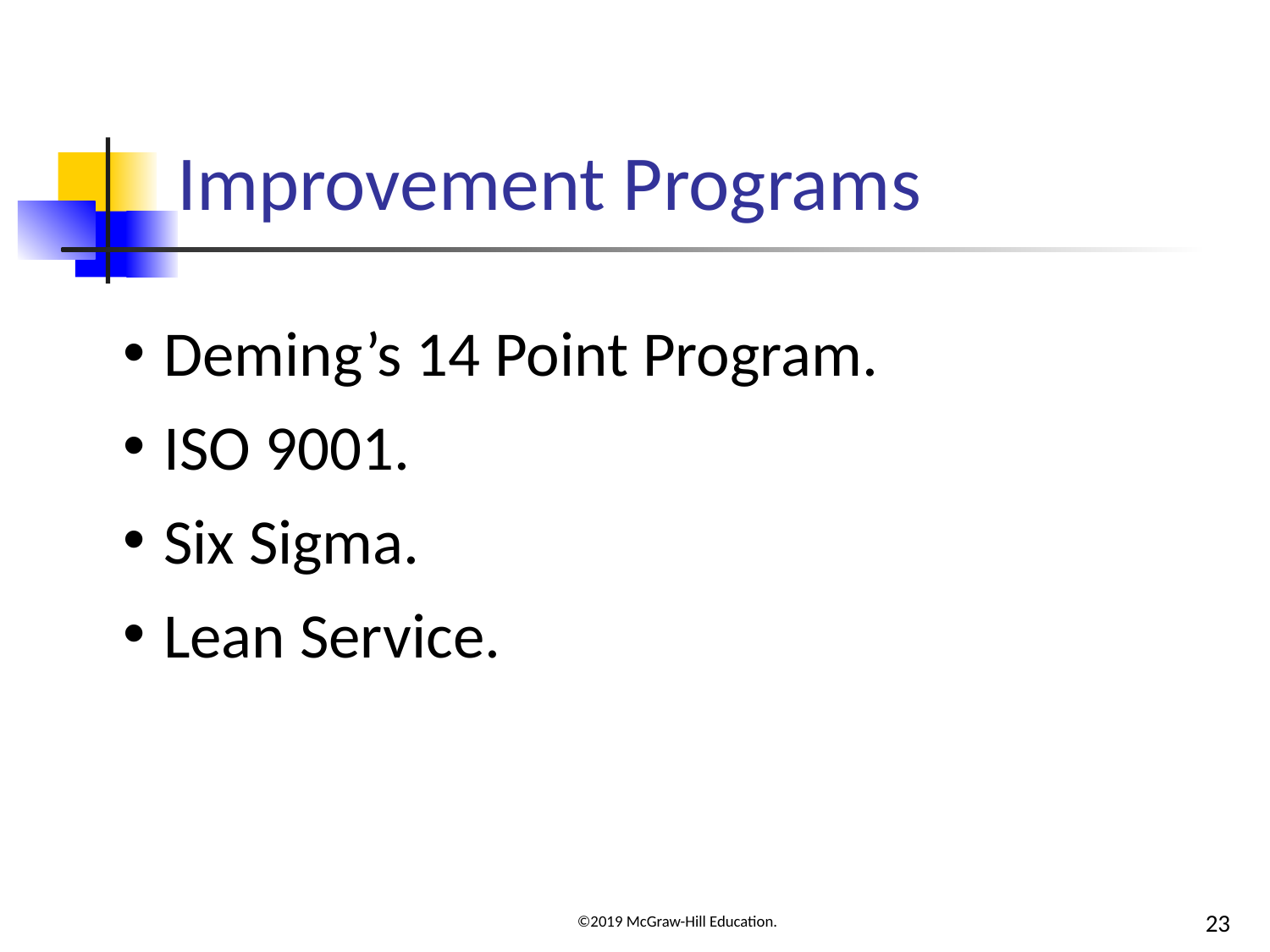

# Improvement Programs
Deming’s 14 Point Program.
ISO 9001.
Six Sigma.
Lean Service.